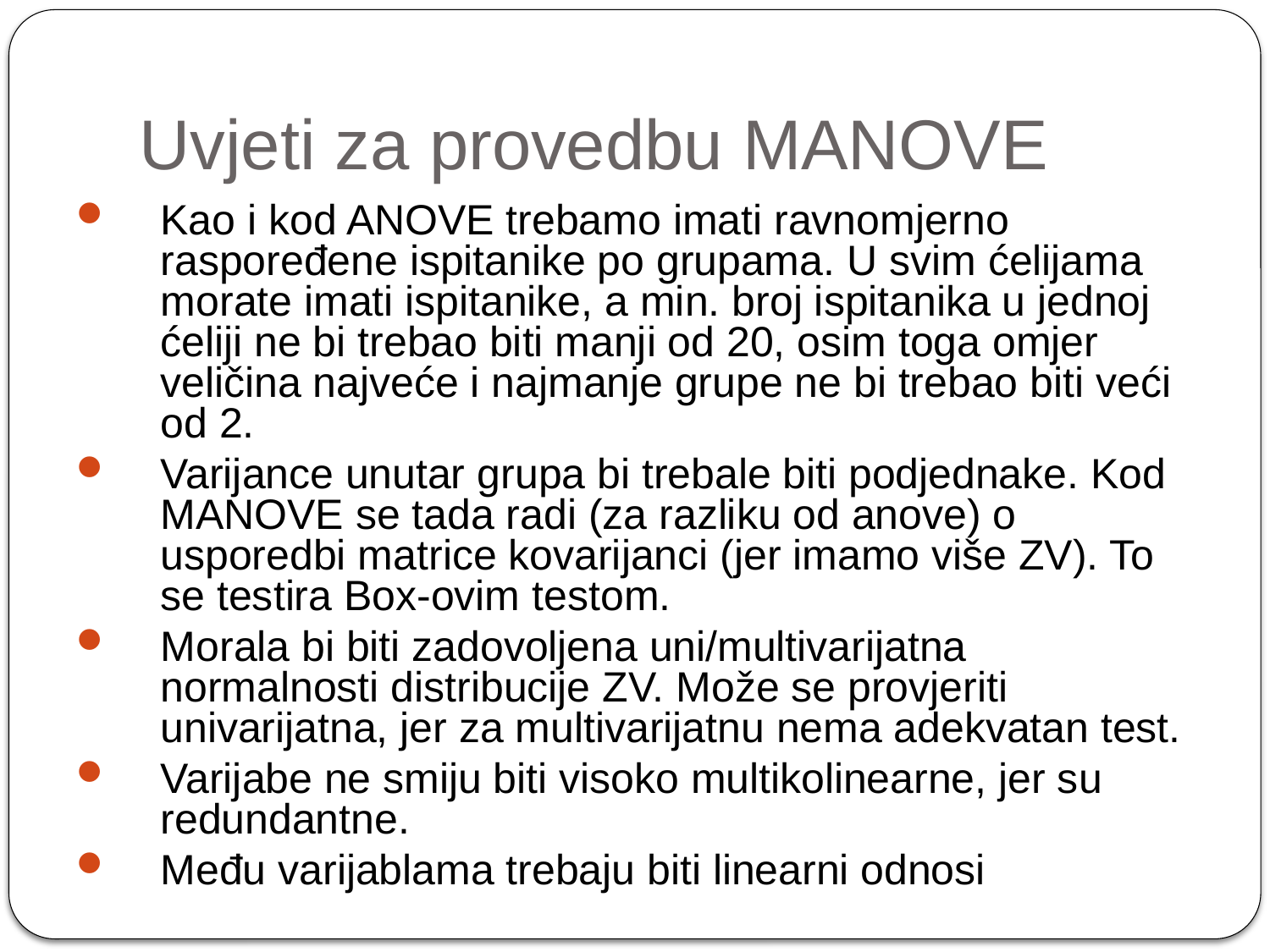

# Uvjeti za provedbu MANOVE
Kao i kod ANOVE trebamo imati ravnomjerno raspoređene ispitanike po grupama. U svim ćelijama morate imati ispitanike, a min. broj ispitanika u jednoj ćeliji ne bi trebao biti manji od 20, osim toga omjer veličina najveće i najmanje grupe ne bi trebao biti veći od 2.
Varijance unutar grupa bi trebale biti podjednake. Kod MANOVE se tada radi (za razliku od anove) o usporedbi matrice kovarijanci (jer imamo više ZV). To se testira Box-ovim testom.
Morala bi biti zadovoljena uni/multivarijatna normalnosti distribucije ZV. Može se provjeriti univarijatna, jer za multivarijatnu nema adekvatan test.
Varijabe ne smiju biti visoko multikolinearne, jer su redundantne.
Među varijablama trebaju biti linearni odnosi